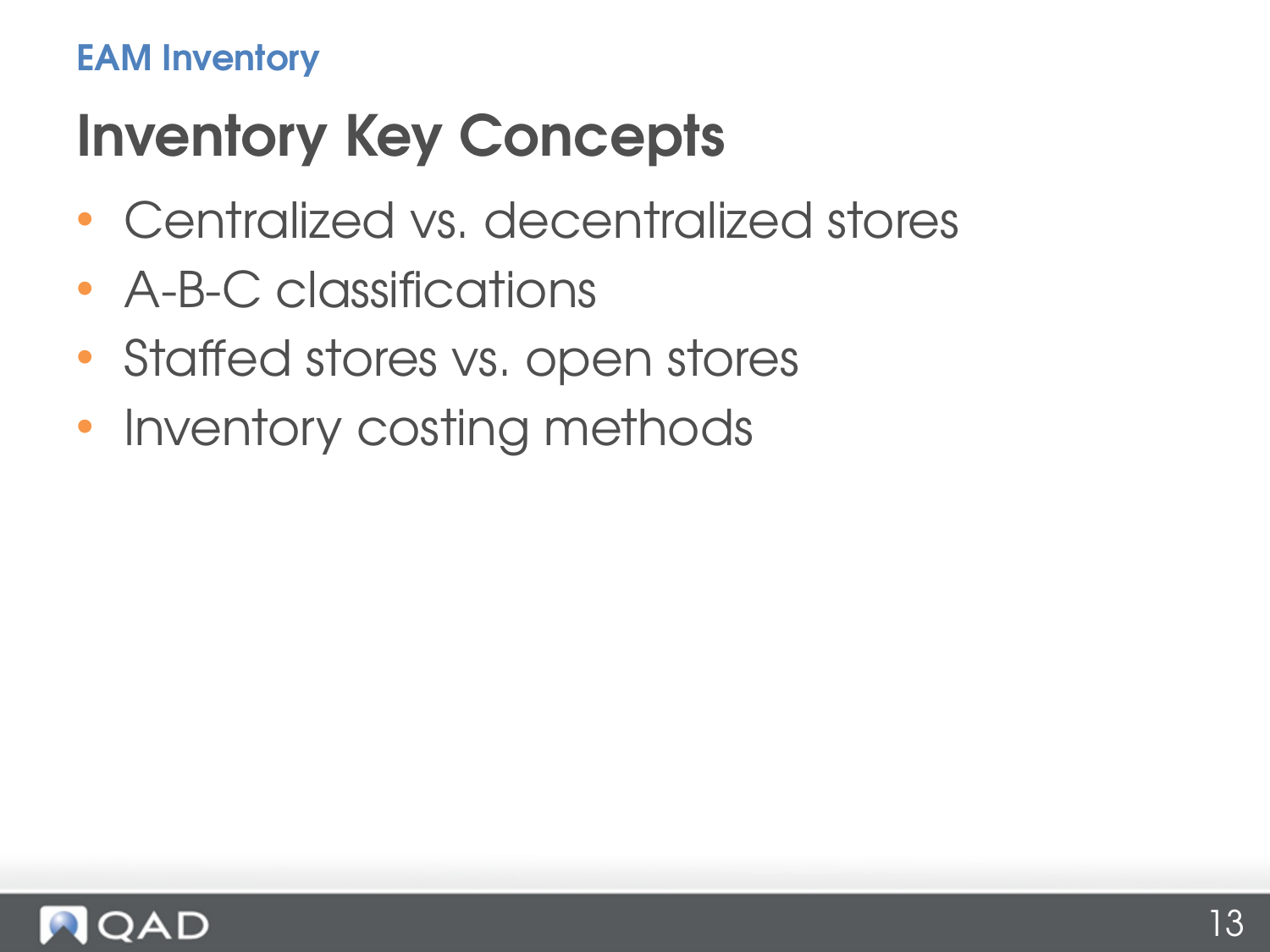

EAM Inventory
# Inventory Key Concepts
Centralized vs. decentralized stores
A-B-C classifications
Staffed stores vs. open stores
Inventory costing methods

13